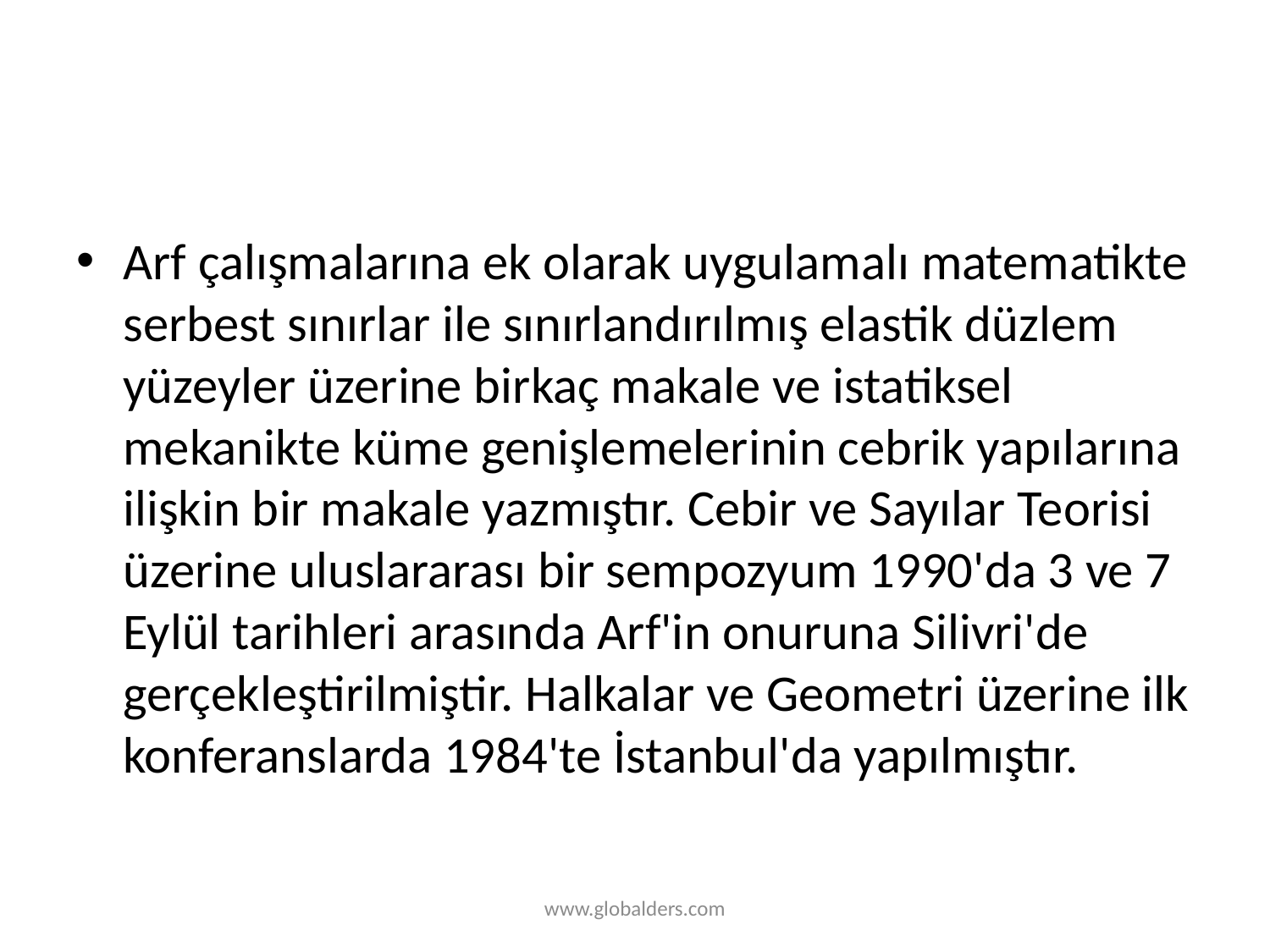

#
Arf çalışmalarına ek olarak uygulamalı matematikte serbest sınırlar ile sınırlandırılmış elastik düzlem yüzeyler üzerine birkaç makale ve istatiksel mekanikte küme genişlemelerinin cebrik yapılarına ilişkin bir makale yazmıştır. Cebir ve Sayılar Teorisi üzerine uluslararası bir sempozyum 1990'da 3 ve 7 Eylül tarihleri arasında Arf'in onuruna Silivri'de gerçekleştirilmiştir. Halkalar ve Geometri üzerine ilk konferanslarda 1984'te İstanbul'da yapılmıştır.
www.globalders.com